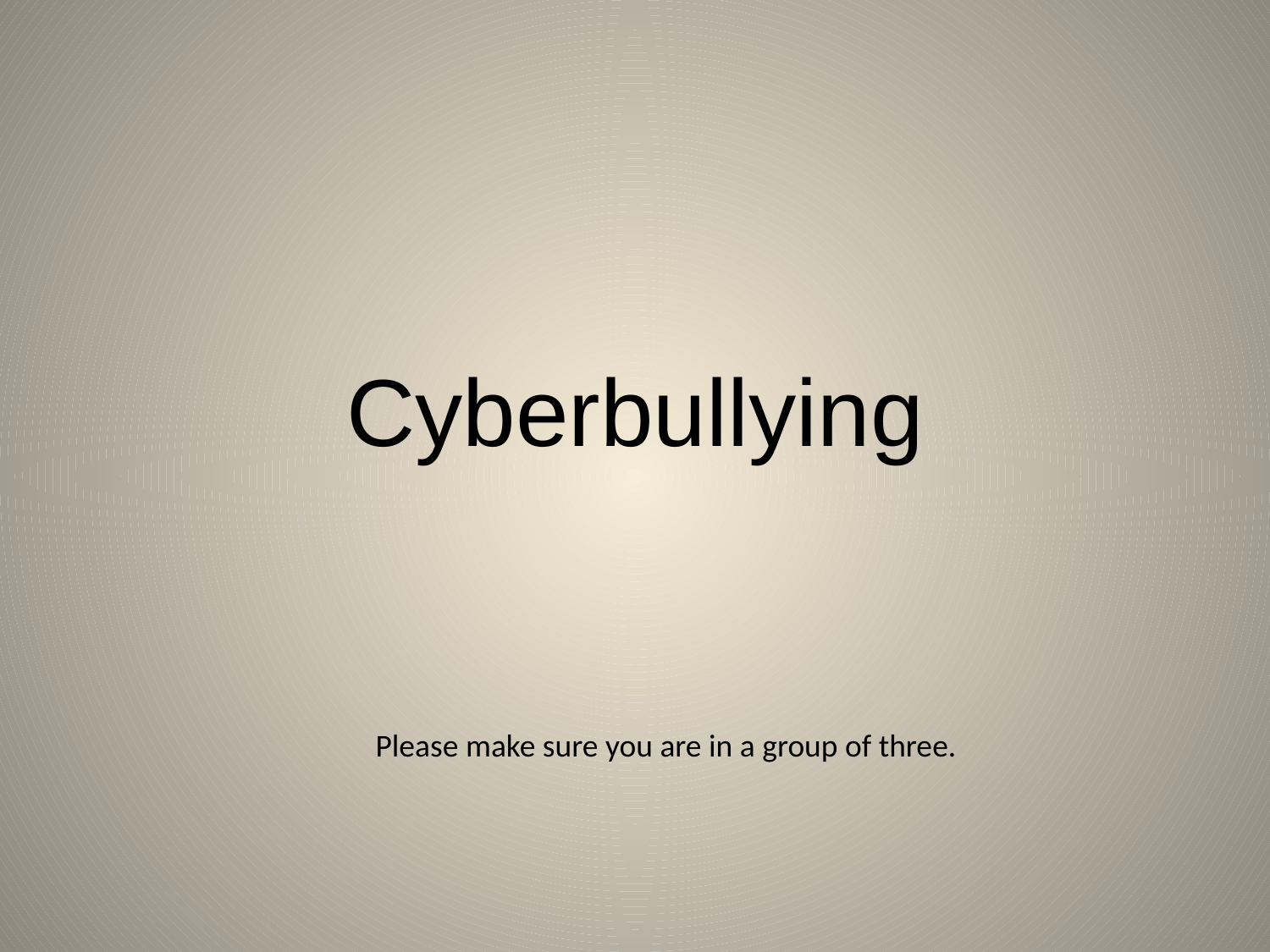

Cyberbullying
Please make sure you are in a group of three.